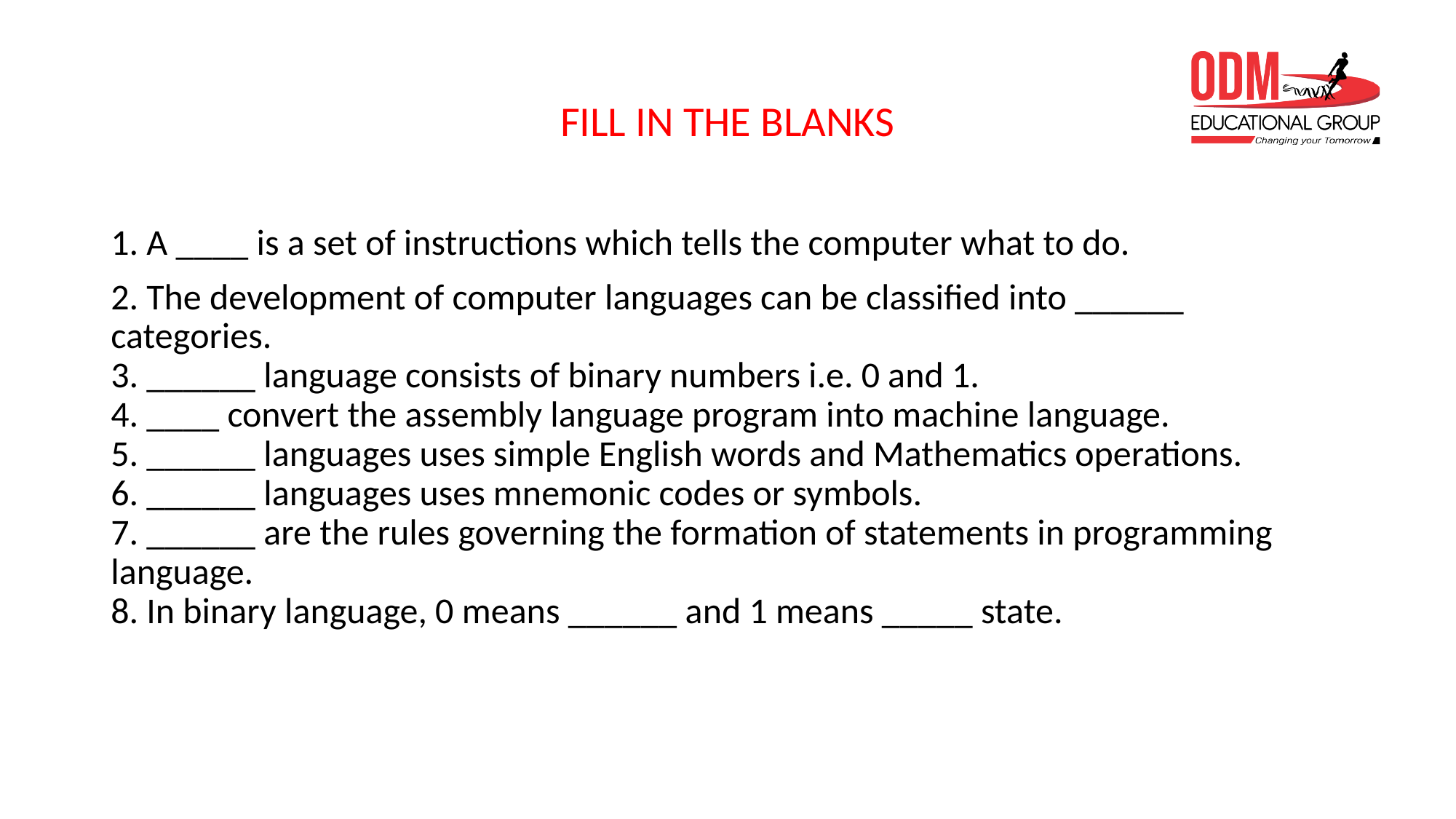

# FILL IN THE BLANKS

1. A ____ is a set of instructions which tells the computer what to do.
2. The development of computer languages can be classified into ______ categories.
3. ______ language consists of binary numbers i.e. 0 and 1.
4. ____ convert the assembly language program into machine language.
5. ______ languages uses simple English words and Mathematics operations.
6. ______ languages uses mnemonic codes or symbols.
7. ______ are the rules governing the formation of statements in programming language.
8. In binary language, 0 means ______ and 1 means _____ state.